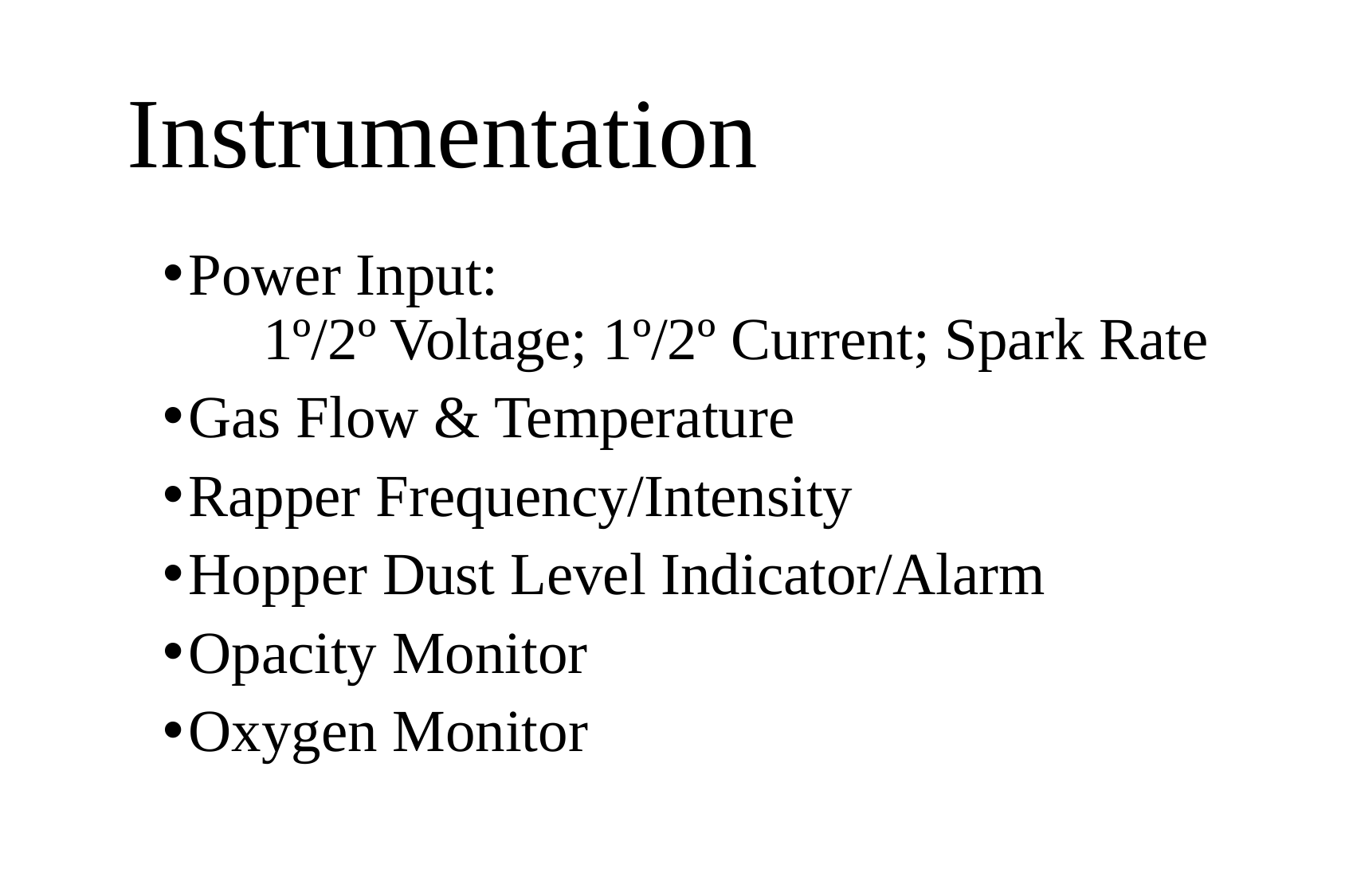

# Instrumentation

Power Input:
     1º/2º Voltage; 1º/2º Current; Spark Rate
Gas Flow & Temperature
Rapper Frequency/Intensity
Hopper Dust Level Indicator/Alarm
Opacity Monitor
Oxygen Monitor